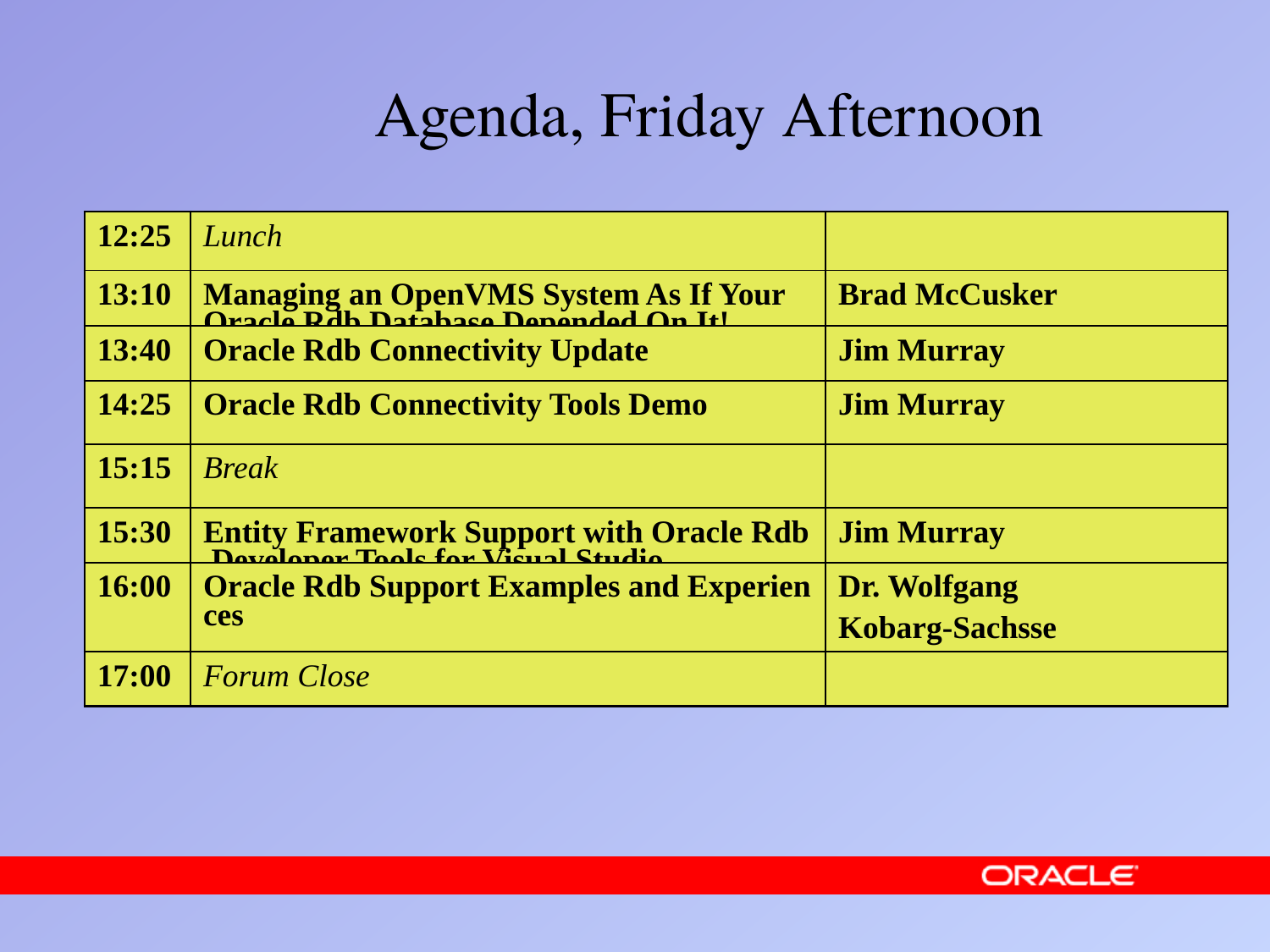

# Agenda, Friday Afternoon
| 12:25 | Lunch |  |
| --- | --- | --- |
| 13:10 | Managing an OpenVMS System As If Your Oracle Rdb Database Depended On It! | Brad McCusker |
| 13:40 | Oracle Rdb Connectivity Update | Jim Murray |
| 14:25 | Oracle Rdb Connectivity Tools Demo | Jim Murray |
| 15:15 | Break |  |
| 15:30 | Entity Framework Support with Oracle Rdb Developer Tools for Visual Studio | Jim Murray |
| 16:00 | Oracle Rdb Support Examples and Experiences | Dr. Wolfgang Kobarg-Sachsse |
| 17:00 | Forum Close |  |